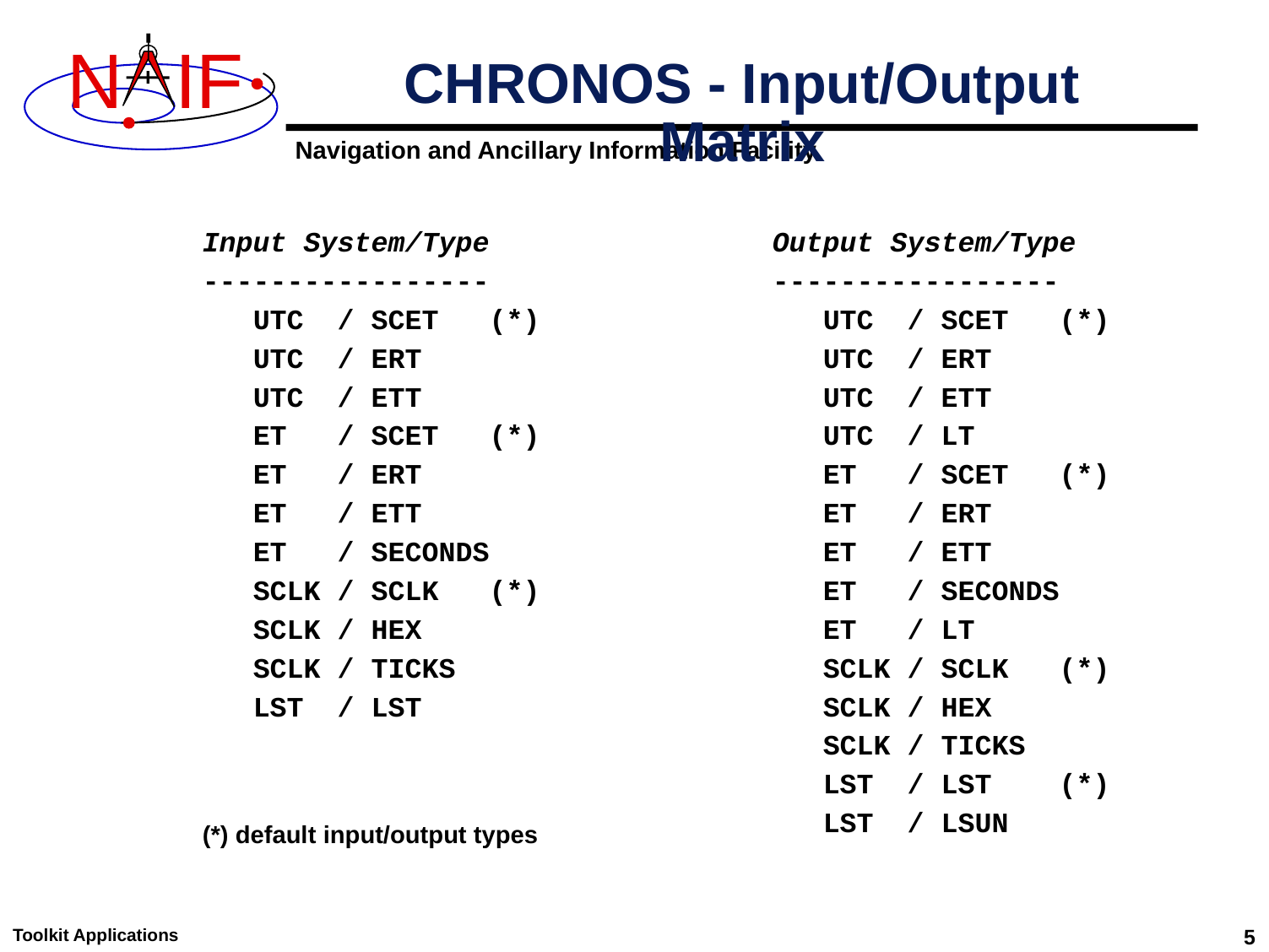

# CHRONOS - Input/Output Matrix
Input System/Type
-----------------
   UTC  / SCET   (*)
   UTC  / ERT
   UTC  / ETT
   ET   / SCET   (*)
   ET   / ERT
   ET   / ETT
   ET   / SECONDS
   SCLK / SCLK   (*)
   SCLK / HEX
   SCLK / TICKS
   LST  / LST

(*) default input/output types
Output System/Type
-----------------
   UTC  / SCET   (*)
   UTC  / ERT
   UTC  / ETT
   UTC  / LT
   ET   / SCET   (*)
   ET   / ERT
   ET   / ETT
   ET   / SECONDS
   ET   / LT
   SCLK / SCLK   (*)
   SCLK / HEX
   SCLK / TICKS
   LST  / LST    (*)
   LST  / LSUN

Toolkit Applications
5